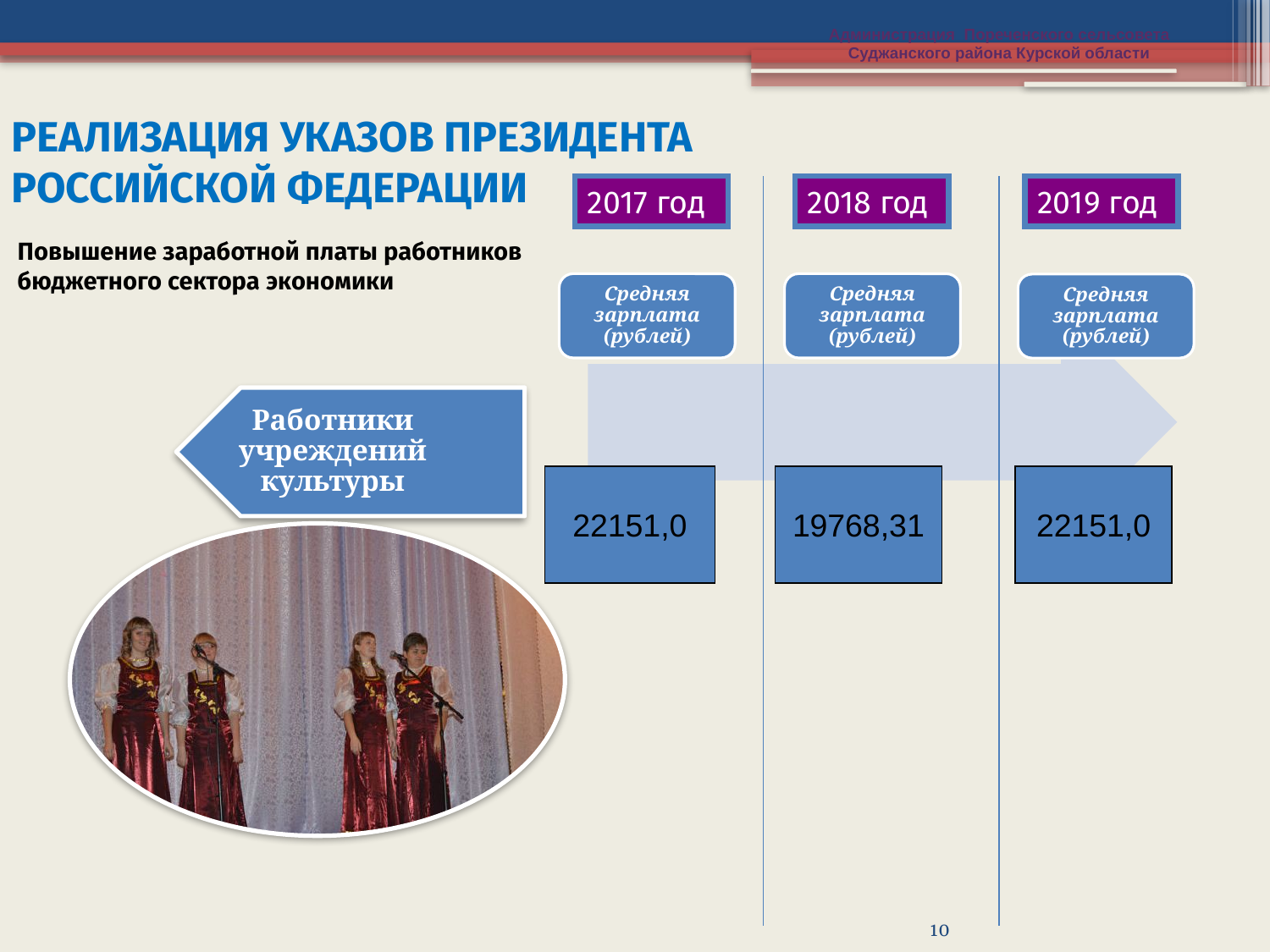

Администрация  Пореченского сельсовета Суджанского района Курской области
Реализация указов Президента
Российской Федерации
2017 год
2018 год
2019 год
Повышение заработной платы работников бюджетного сектора экономики

Средняя зарплата (рублей)

Средняя зарплата (рублей)

Средняя зарплата (рублей)

Работники учреждений культуры
22151,0
19768,31
22151,0
10